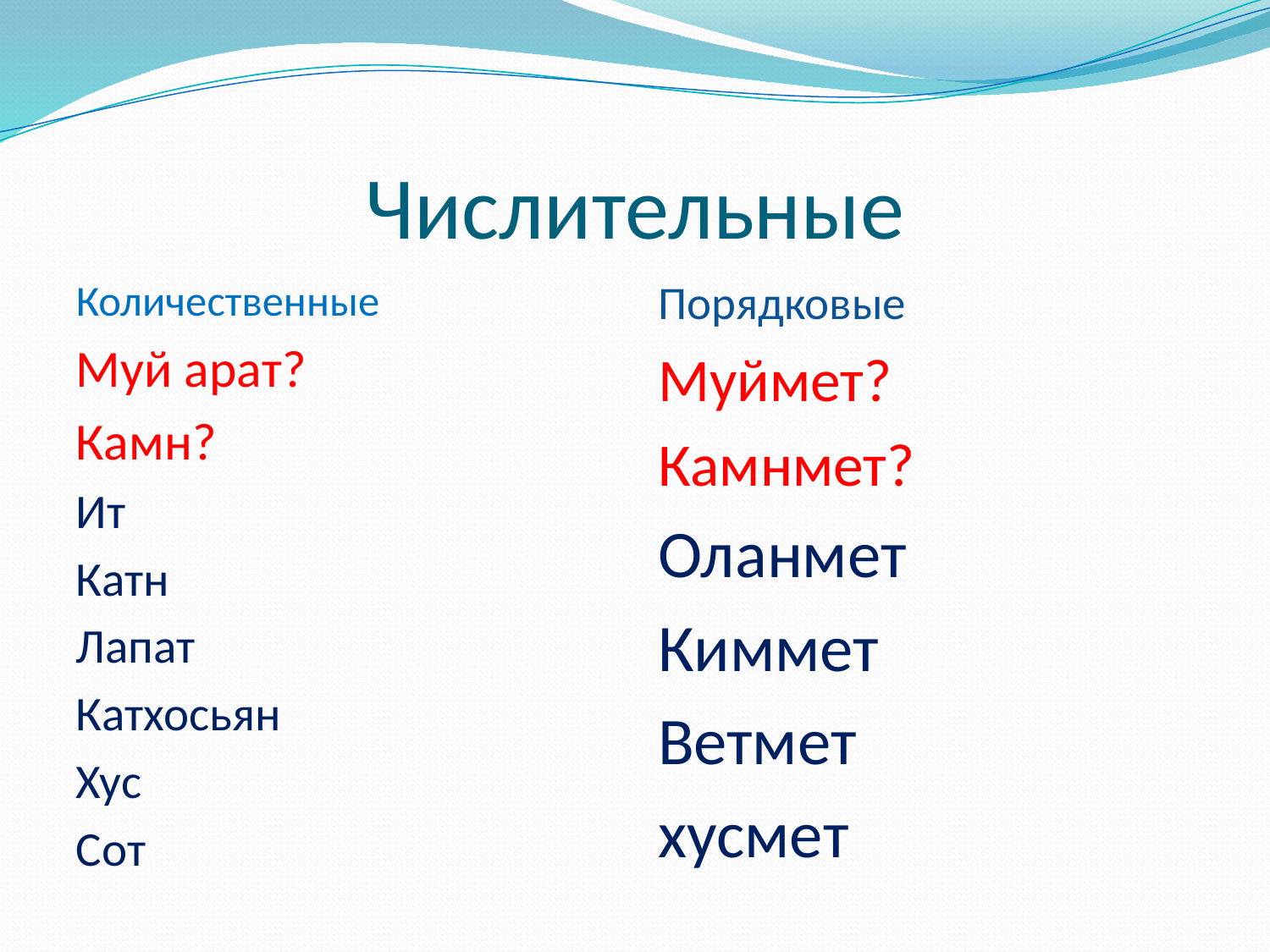

# Числительные
Количественные
Муй арат?
Камн?
Ит
Катн
Лапат
Катхосьян
Хус
Сот
Порядковые
Муймет?
Камнмет?
Оланмет
Киммет
Ветмет
хусмет